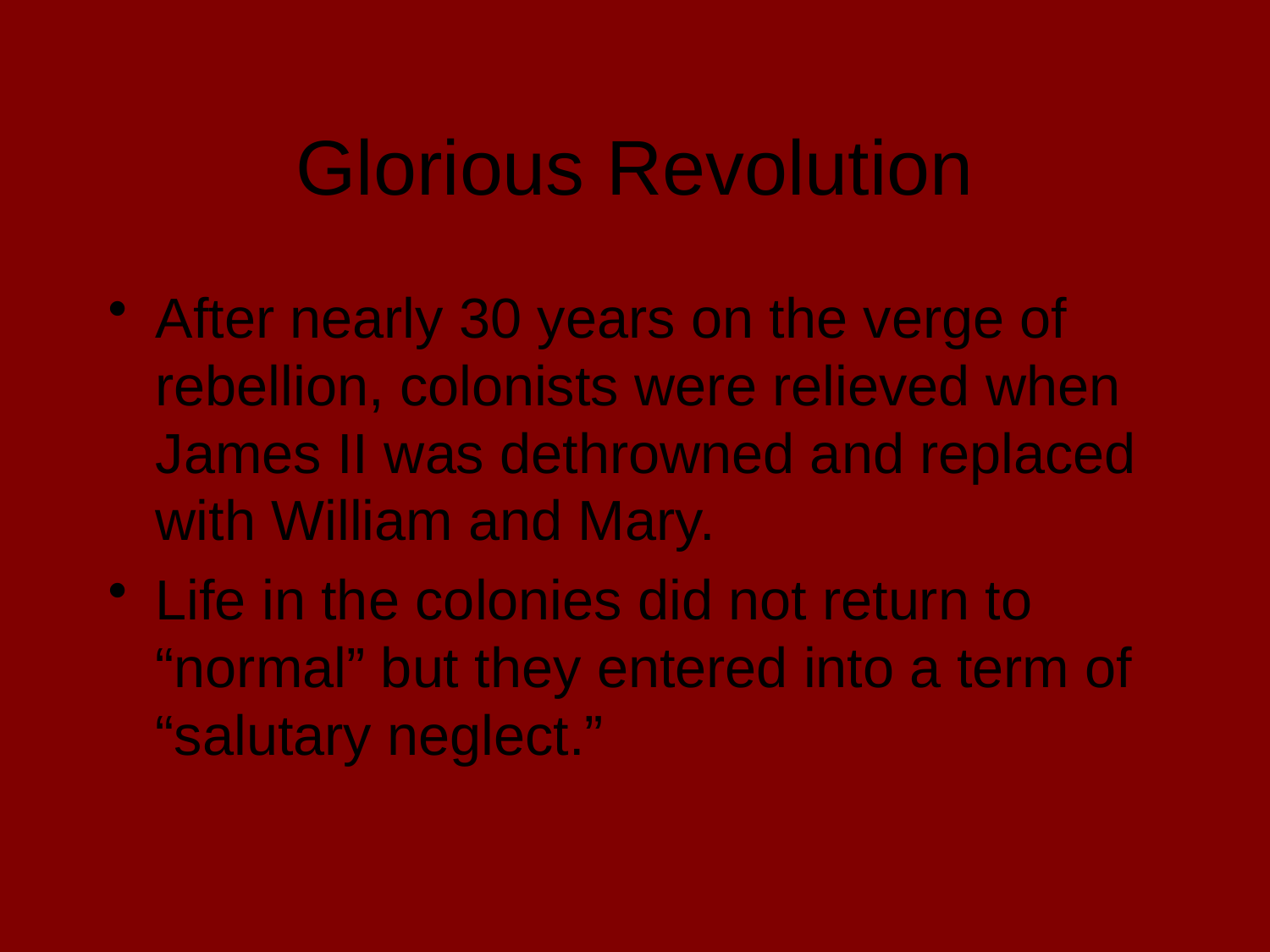

# Glorious Revolution
After nearly 30 years on the verge of rebellion, colonists were relieved when James II was dethrowned and replaced with William and Mary.
Life in the colonies did not return to “normal” but they entered into a term of “salutary neglect.”